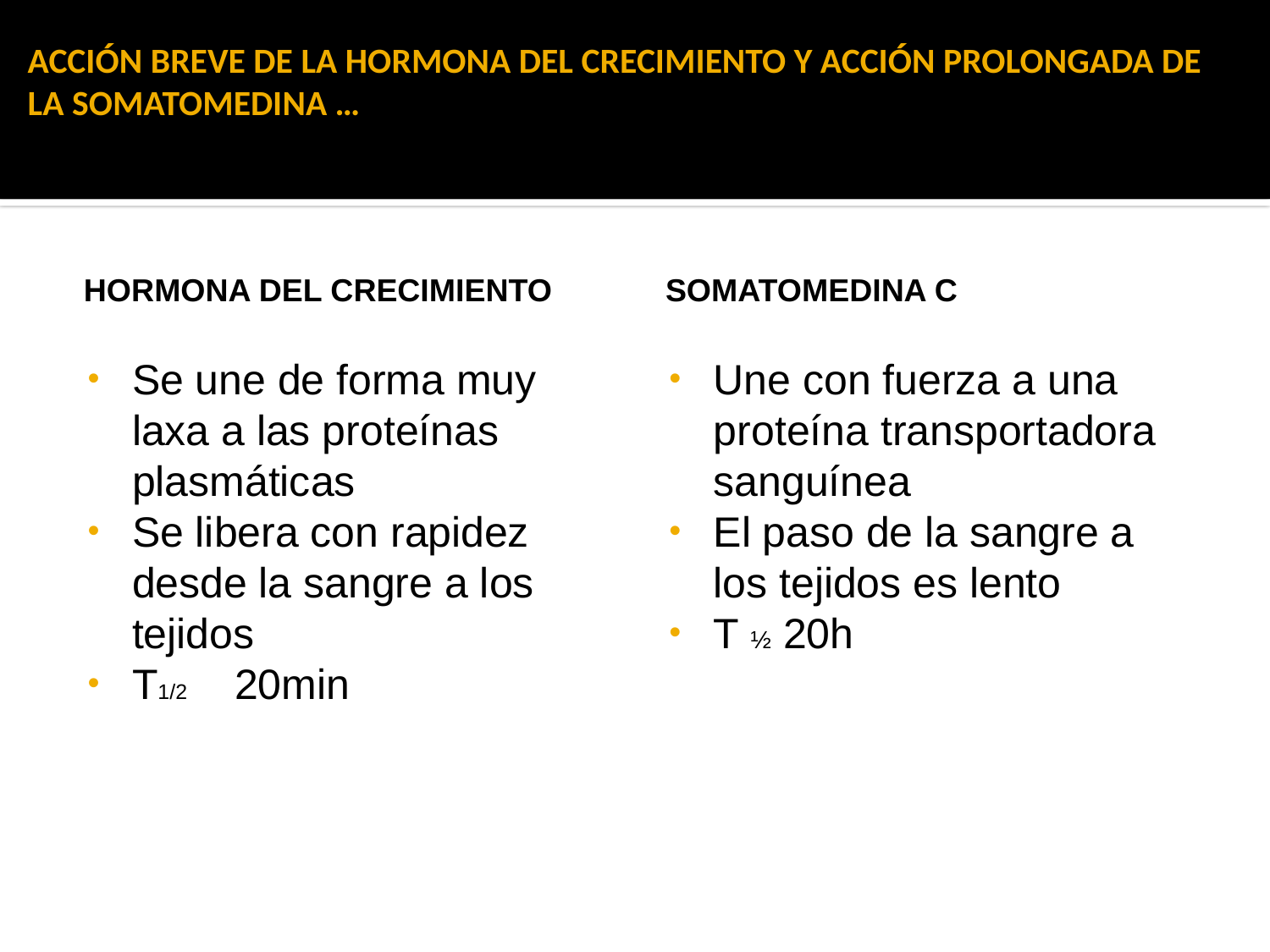

# ACCIÓN BREVE DE LA HORMONA DEL CRECIMIENTO Y ACCIÓN PROLONGADA DE LA SOMATOMEDINA …
Hormona del crecimiento
Somatomedina C
Se une de forma muy laxa a las proteínas plasmáticas
Se libera con rapidez desde la sangre a los tejidos
T1/2    20min
Une con fuerza a una proteína transportadora sanguínea
El paso de la sangre a los tejidos es lento
T ½ 20h